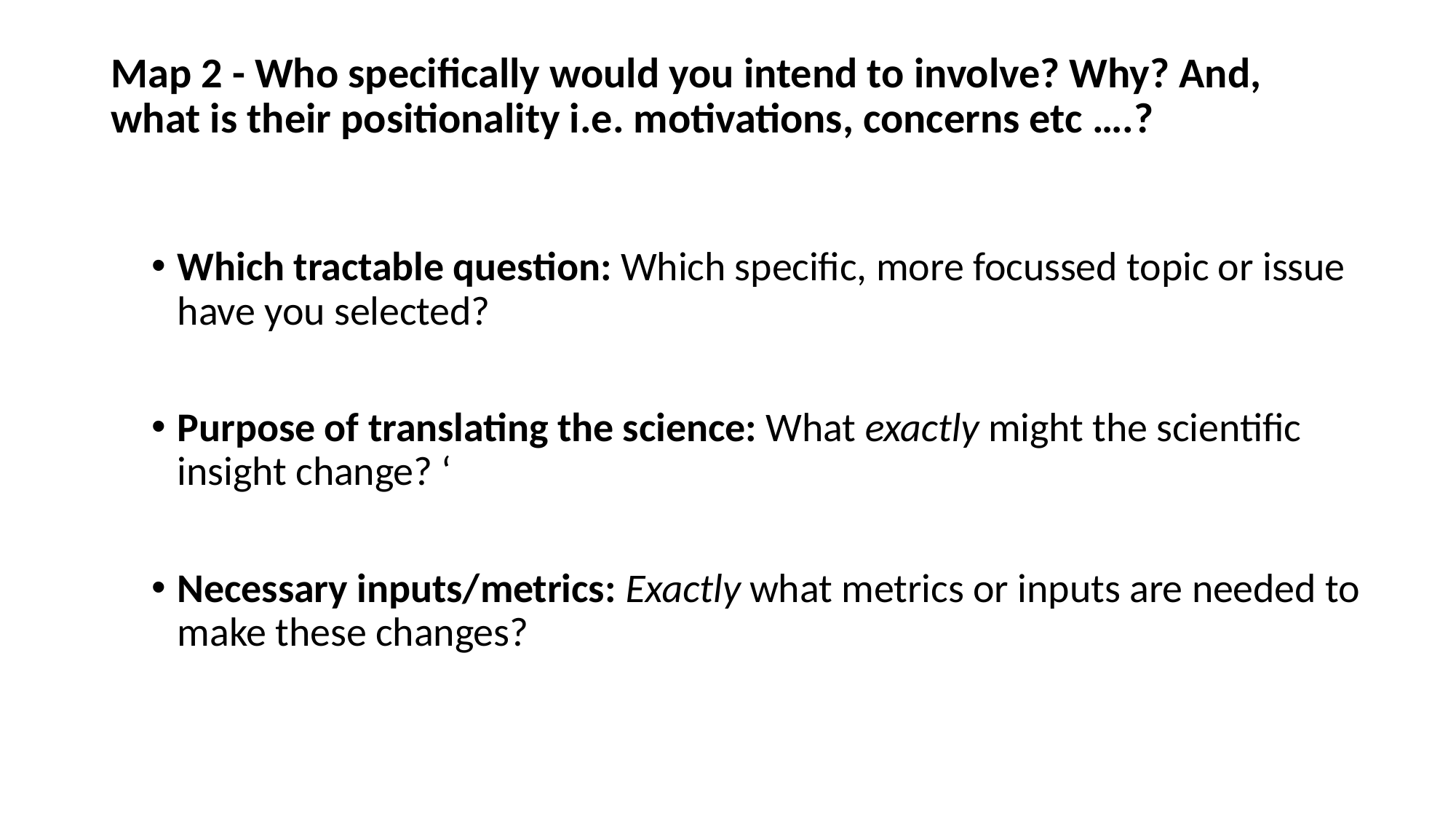

# Map 2 - Who specifically would you intend to involve? Why? And, what is their positionality i.e. motivations, concerns etc ….?
Which tractable question: Which specific, more focussed topic or issue have you selected?

Purpose of translating the science: What exactly might the scientific insight change? ‘

Necessary inputs/metrics: Exactly what metrics or inputs are needed to make these changes?